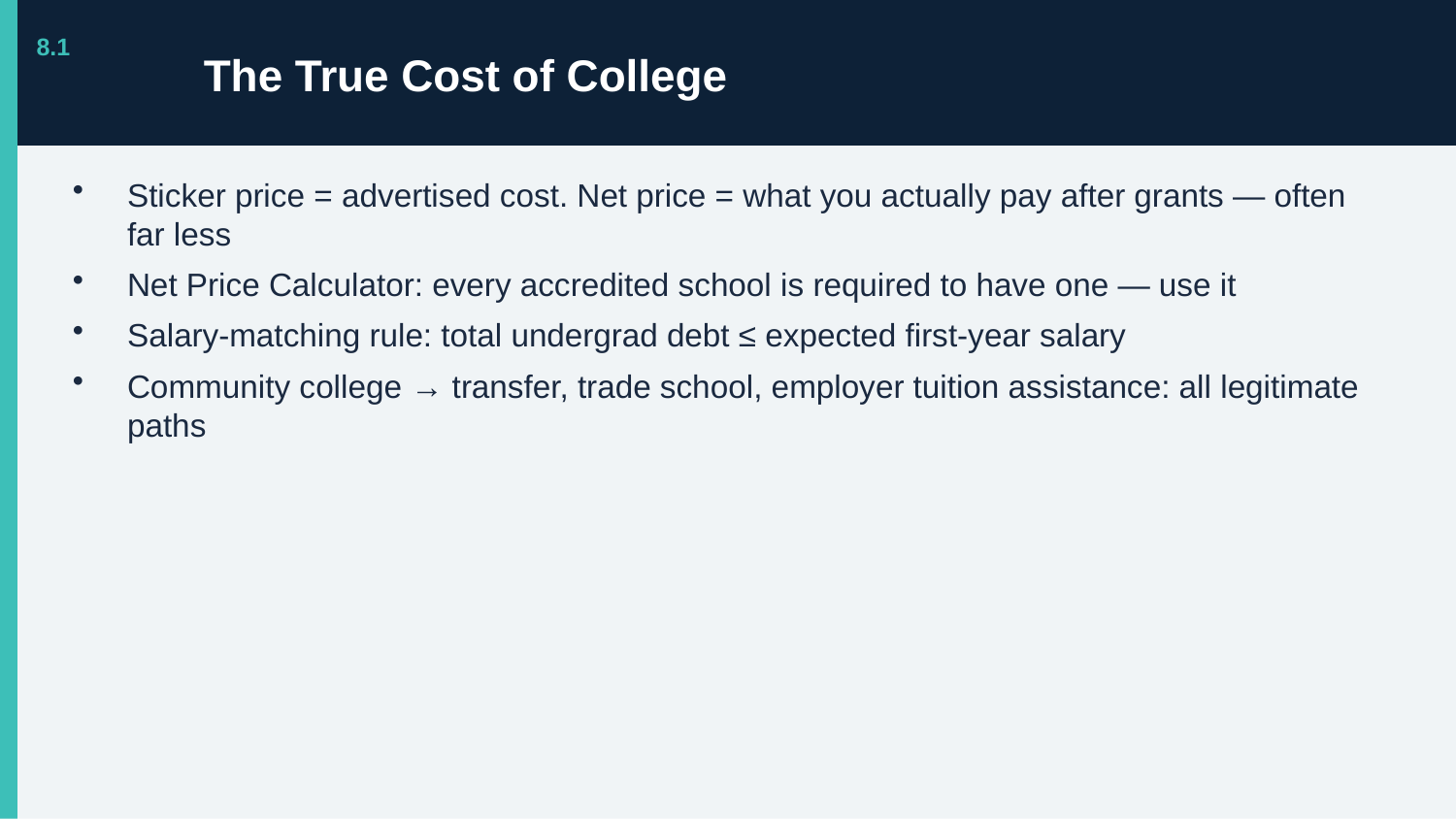

The True Cost of College
8.1
Sticker price = advertised cost. Net price = what you actually pay after grants — often far less
Net Price Calculator: every accredited school is required to have one — use it
Salary-matching rule: total undergrad debt ≤ expected first-year salary
Community college → transfer, trade school, employer tuition assistance: all legitimate paths